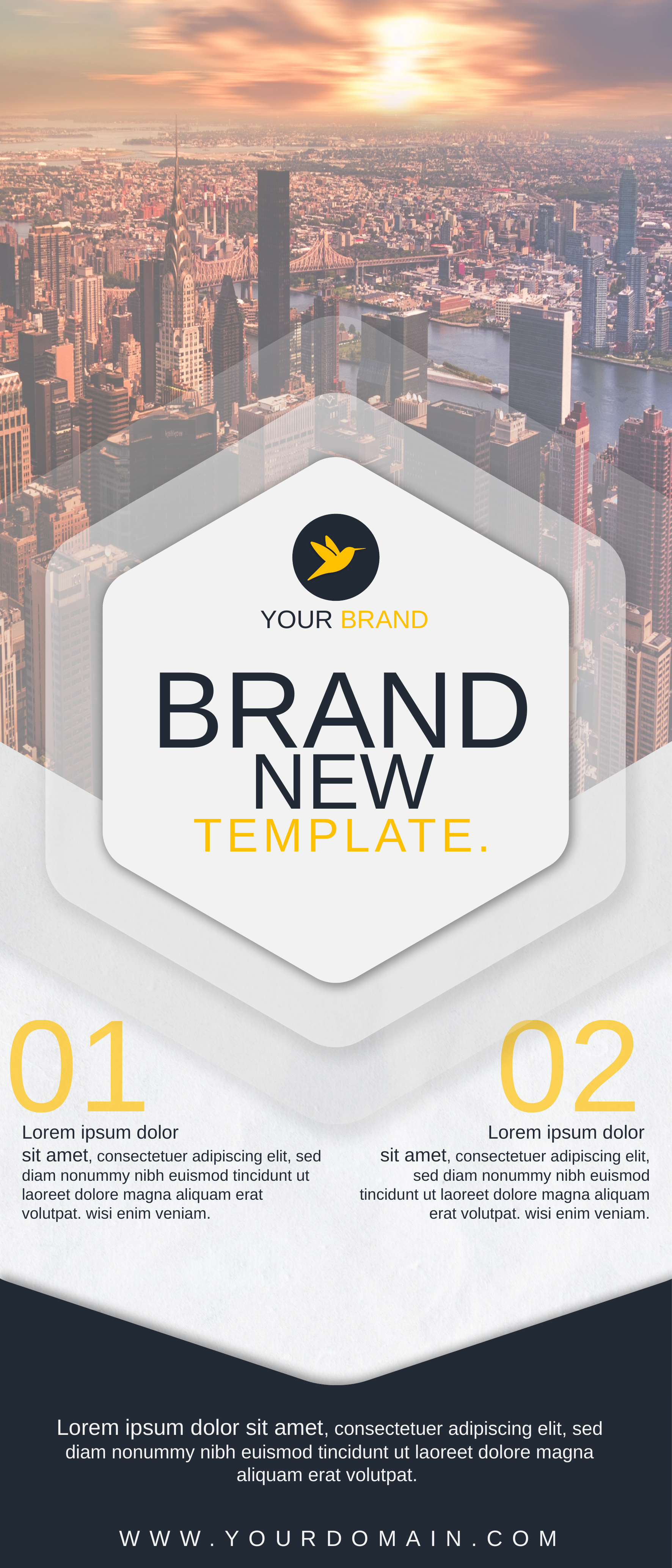

YOUR BRAND
BRAND
NEW
TEMPLATE.
01
02
Lorem ipsum dolor
sit amet, consectetuer adipiscing elit, sed diam nonummy nibh euismod tincidunt ut laoreet dolore magna aliquam erat volutpat. wisi enim veniam.
Lorem ipsum dolor
sit amet, consectetuer adipiscing elit, sed diam nonummy nibh euismod tincidunt ut laoreet dolore magna aliquam erat volutpat. wisi enim veniam.

Lorem ipsum dolor sit amet, consectetuer adipiscing elit, sed diam nonummy nibh euismod tincidunt ut laoreet dolore magna aliquam erat volutpat.
WWW.YOURDOMAIN.COM